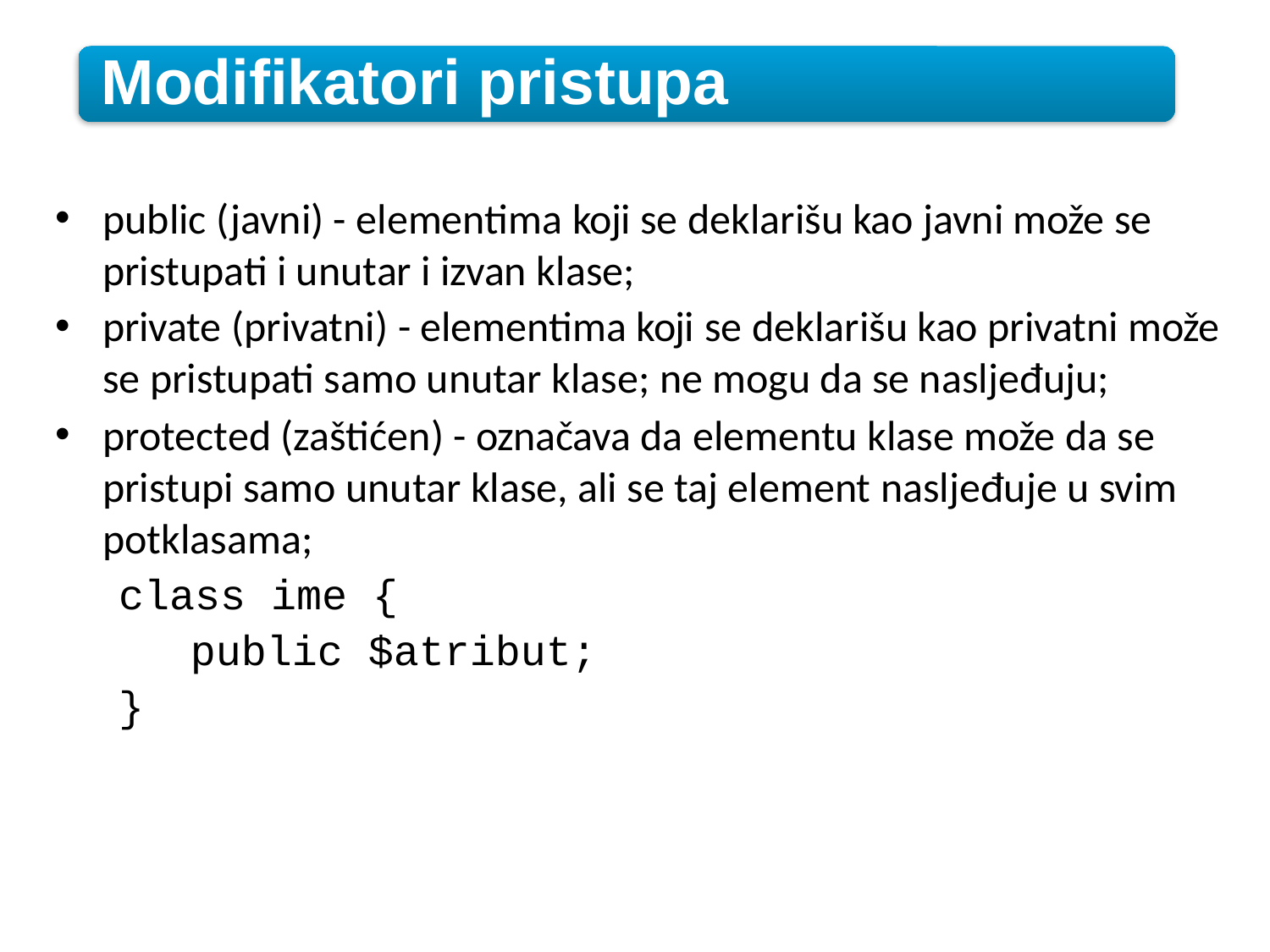

Modifikatori pristupa
public (javni) - elementima koji se deklarišu kao javni može se pristupati i unutar i izvan klase;
private (privatni) - elementima koji se deklarišu kao privatni može se pristupati samo unutar klase; ne mogu da se nasljeđuju;
protected (zaštićen) - označava da elementu klase može da se pristupi samo unutar klase, ali se taj element nasljeđuje u svim potklasama;
class ime {
public $atribut;
}
3